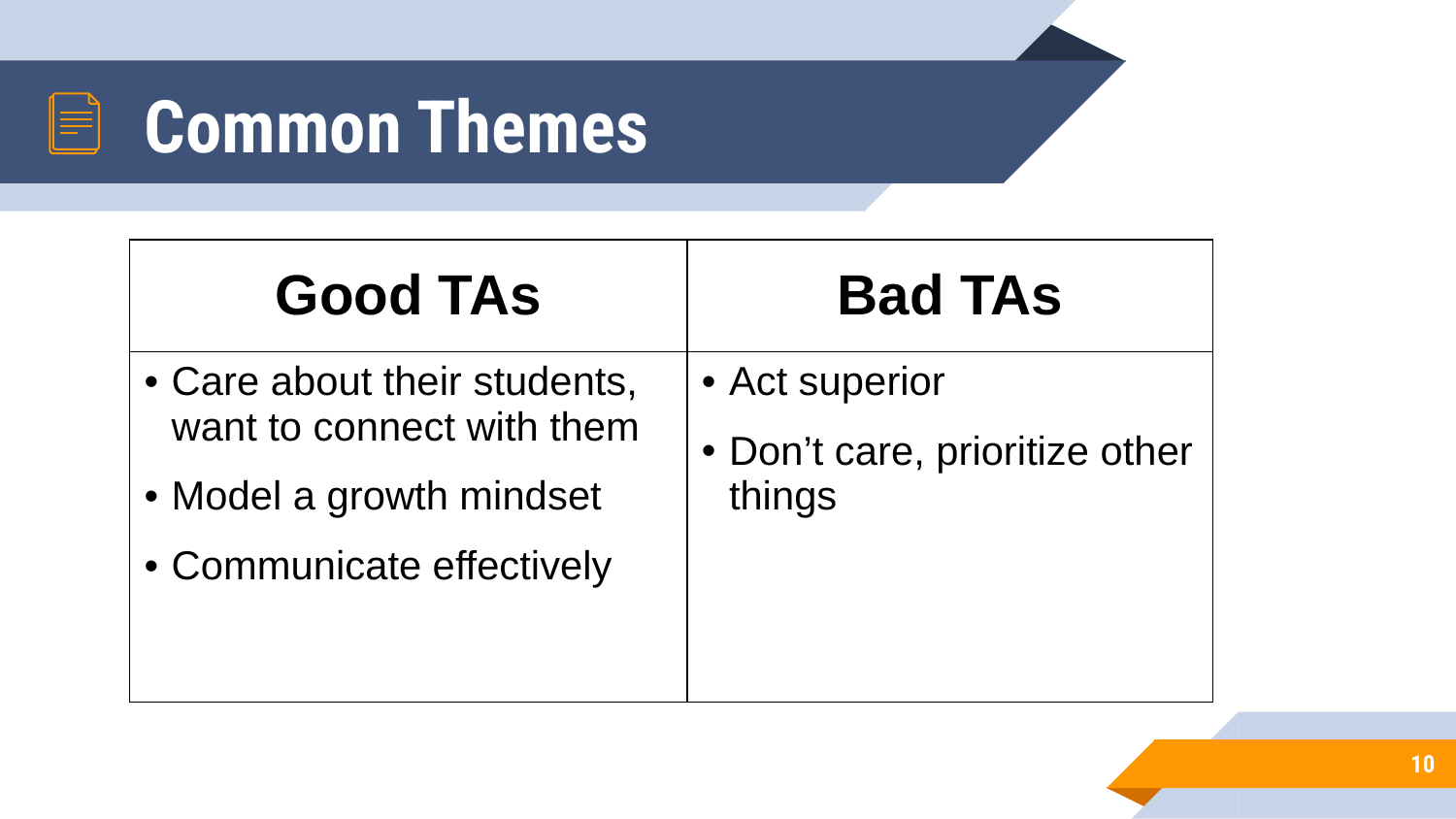

# Common Themes

| Good TAs | Bad TAs |
| --- | --- |
| Care about their students, want to connect with them Model a growth mindset Communicate effectively | Act superior Don’t care, prioritize other things |
10